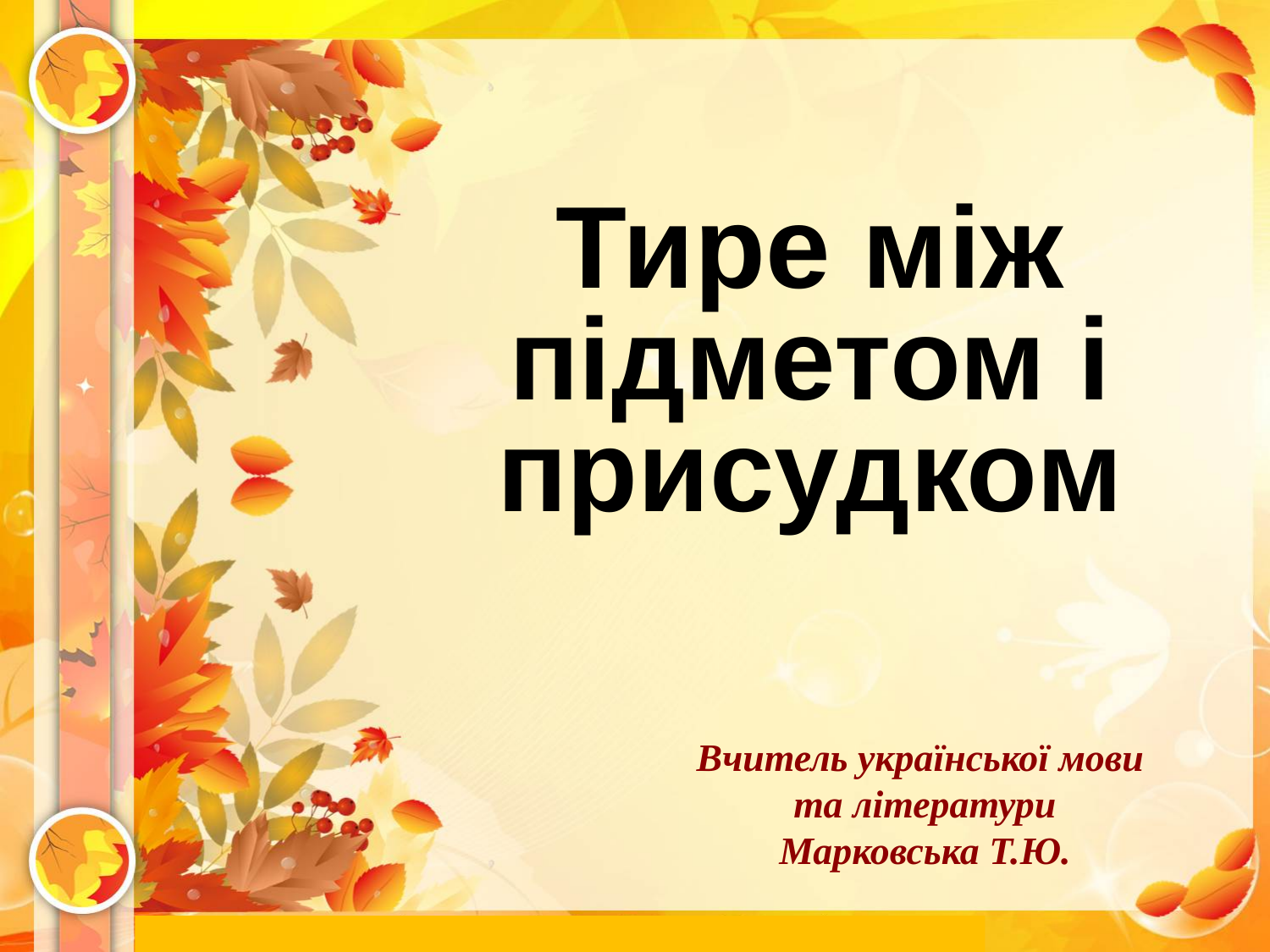

Тире між підметом і присудком
Вчитель української мови
та літератури
Марковська Т.Ю.